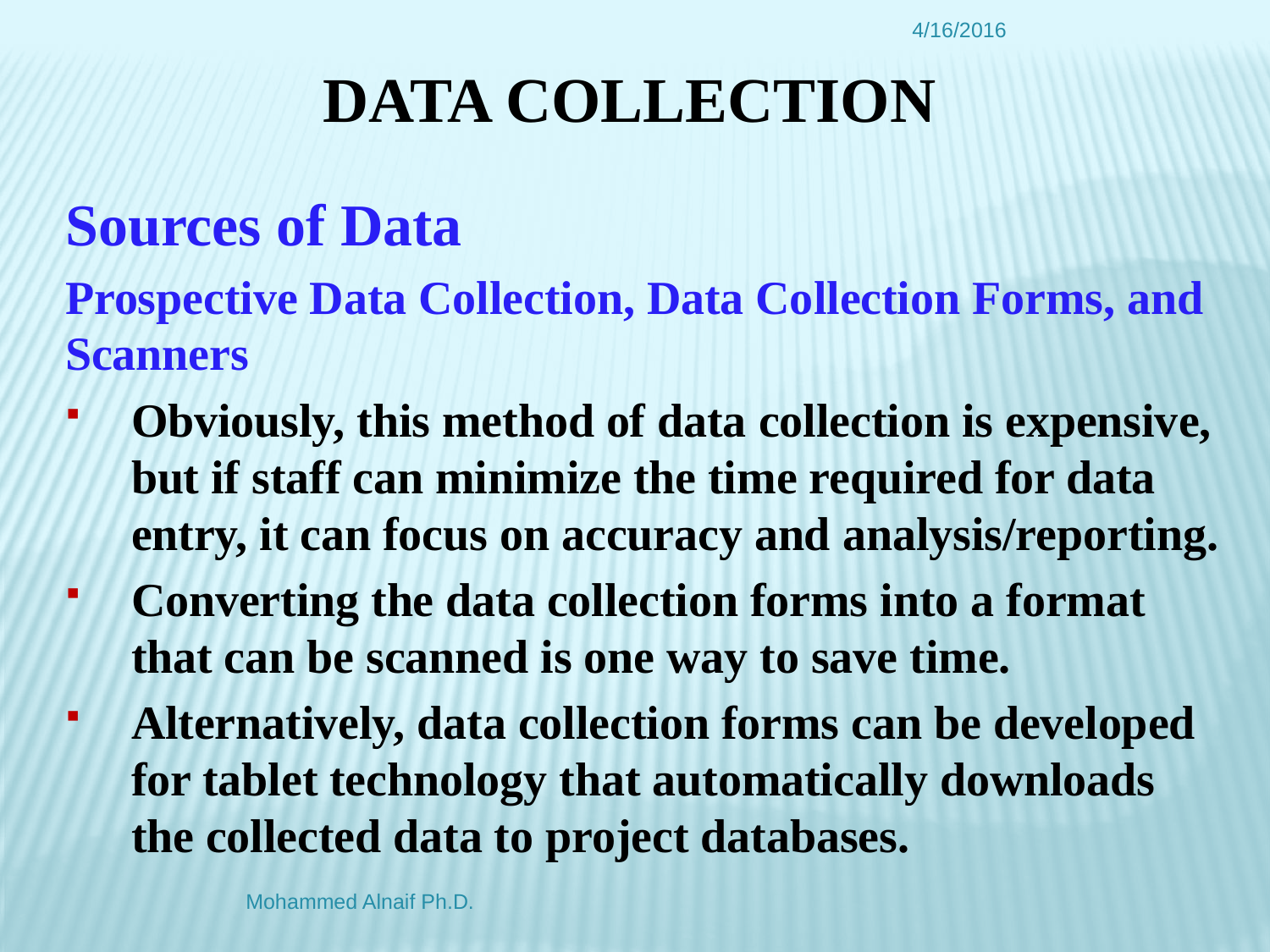

4/16/2016
# Data Collection
Sources of Data
Prospective Data Collection, Data Collection Forms, and Scanners
Obviously, this method of data collection is expensive, but if staff can minimize the time required for data entry, it can focus on accuracy and analysis/reporting.
Converting the data collection forms into a format that can be scanned is one way to save time.
Alternatively, data collection forms can be developed for tablet technology that automatically downloads the collected data to project databases.
Mohammed Alnaif Ph.D.
34